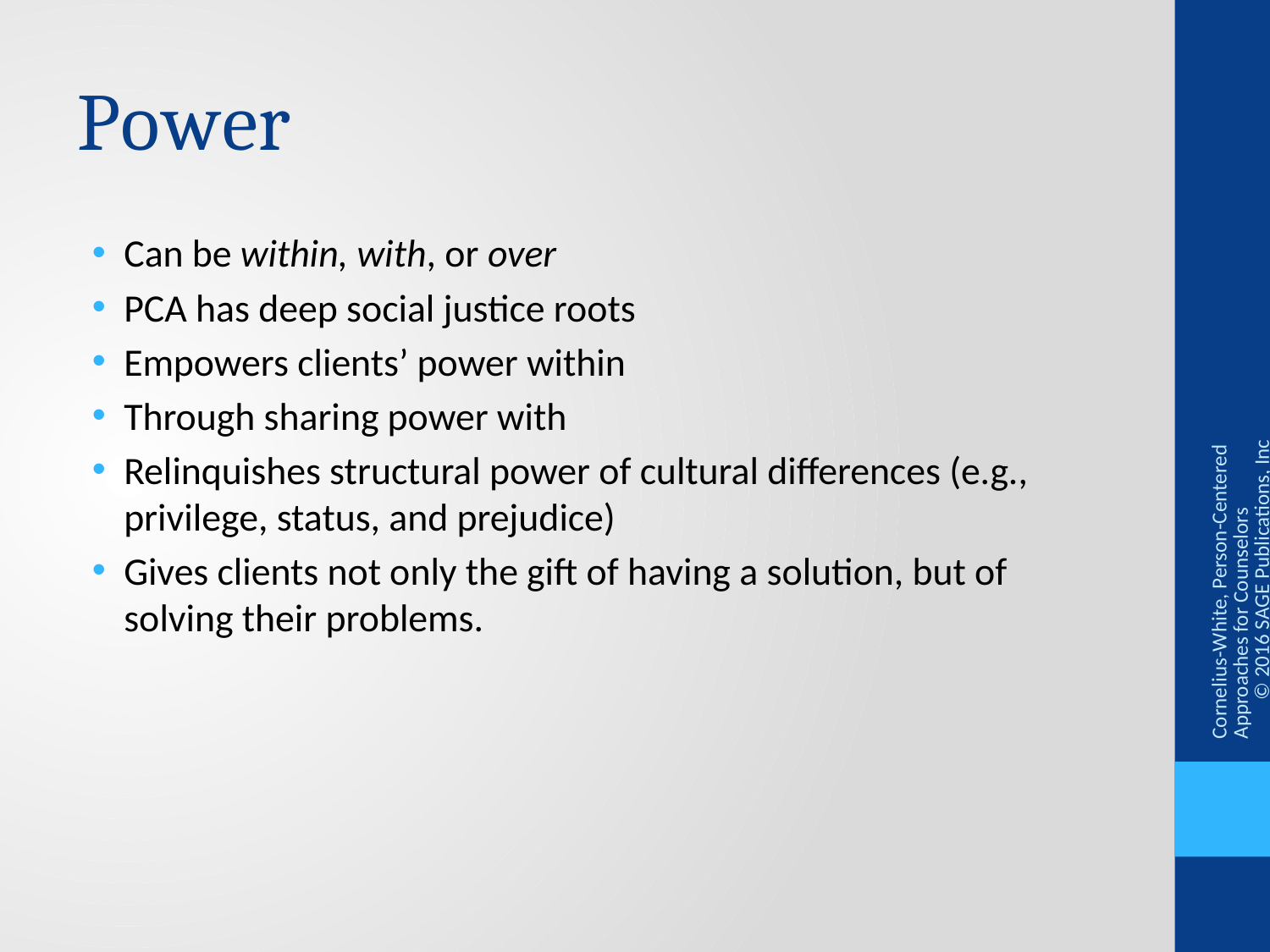

# Power
Can be within, with, or over
PCA has deep social justice roots
Empowers clients’ power within
Through sharing power with
Relinquishes structural power of cultural differences (e.g., privilege, status, and prejudice)
Gives clients not only the gift of having a solution, but of solving their problems.
Cornelius-White, Person-Centered Approaches for Counselors                      © 2016 SAGE Publications, Inc.